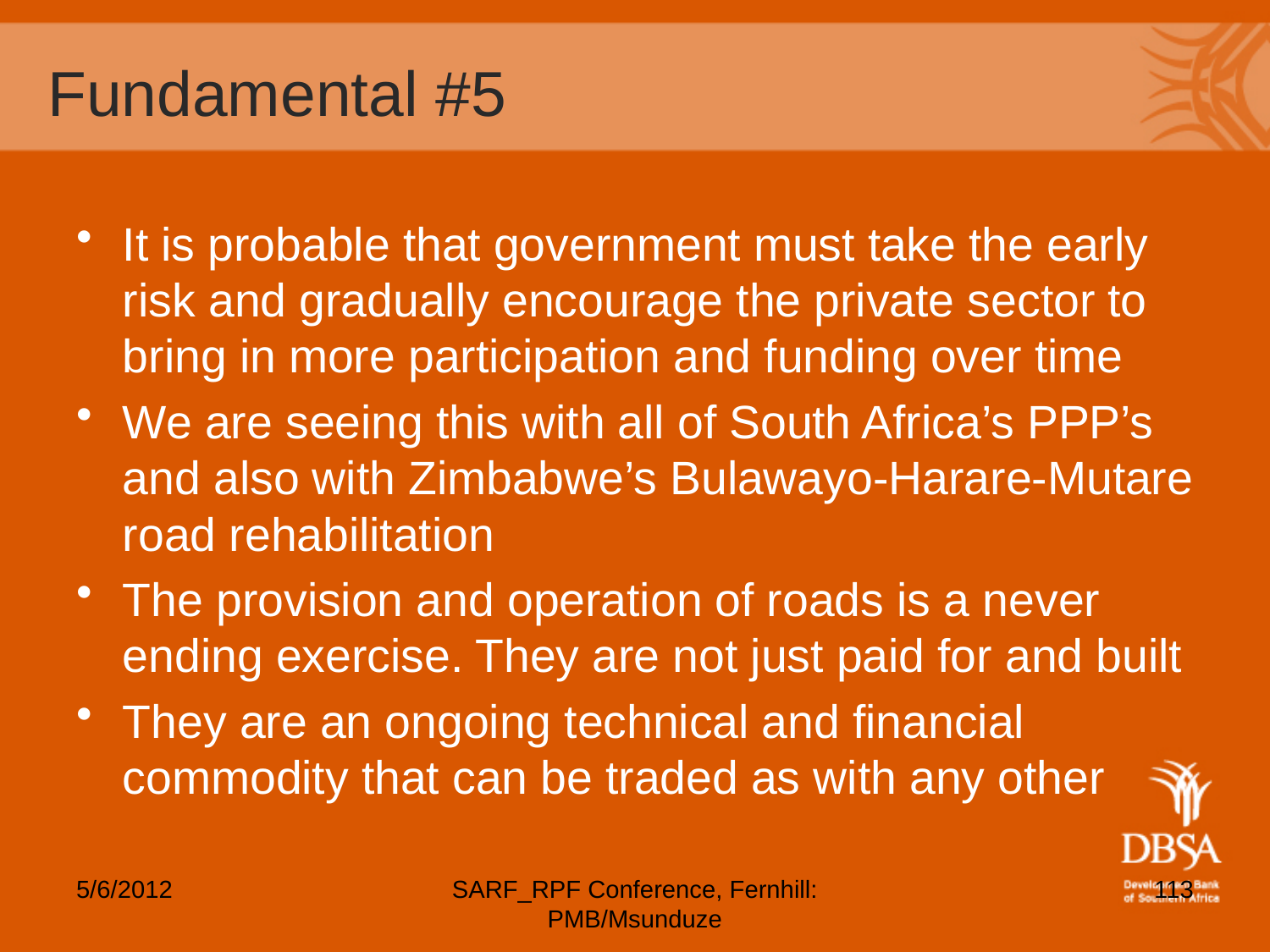

# Fundamental #5
It is probable that government must take the early risk and gradually encourage the private sector to bring in more participation and funding over time
We are seeing this with all of South Africa’s PPP’s and also with Zimbabwe’s Bulawayo-Harare-Mutare road rehabilitation
The provision and operation of roads is a never ending exercise. They are not just paid for and built
They are an ongoing technical and financial commodity that can be traded as with any other
5/6/2012
SARF_RPF Conference, Fernhill: PMB/Msunduze
113